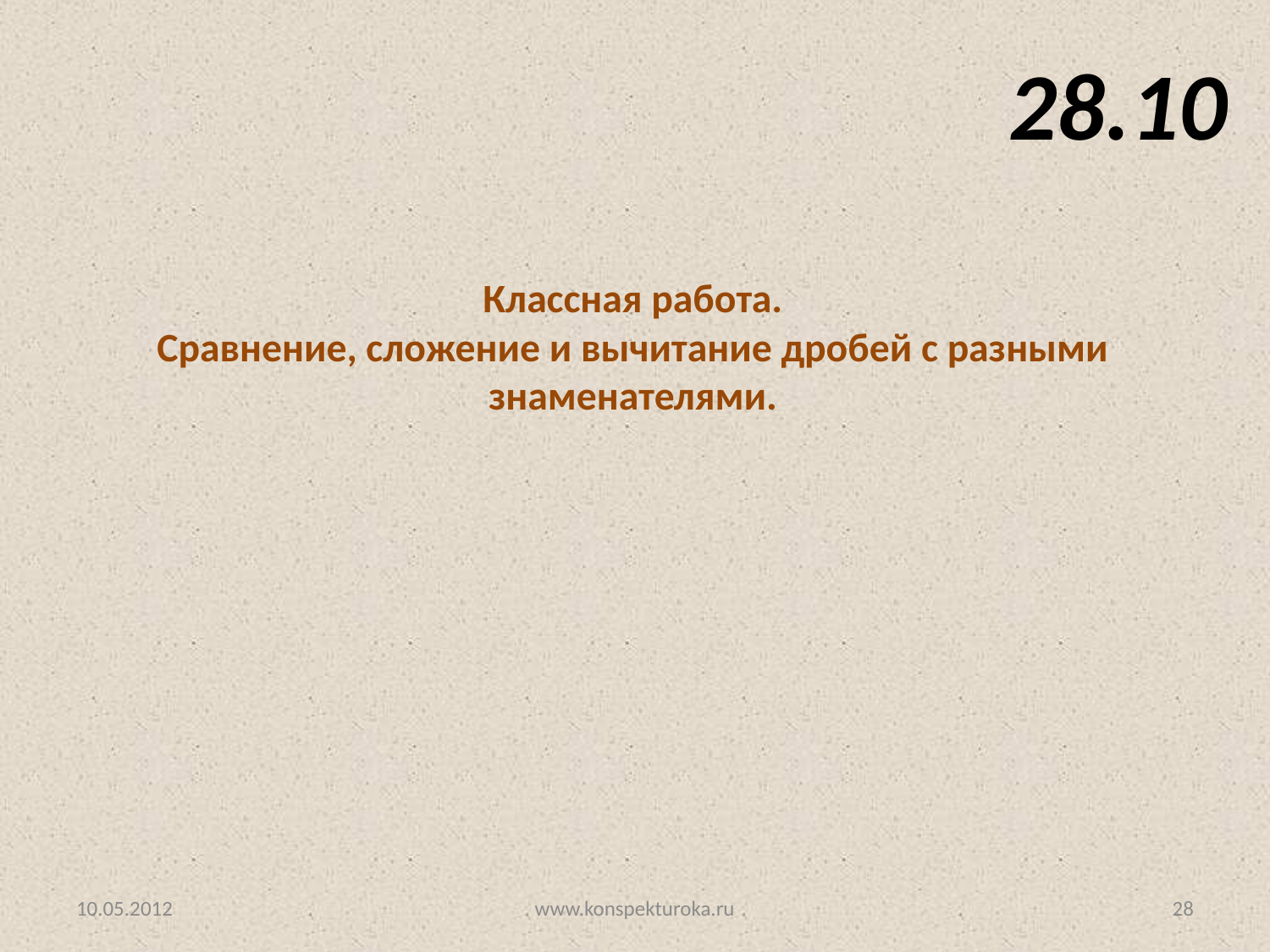

28.10
# Классная работа. Сравнение, сложение и вычитание дробей с разными знаменателями.
10.05.2012
www.konspekturoka.ru
28